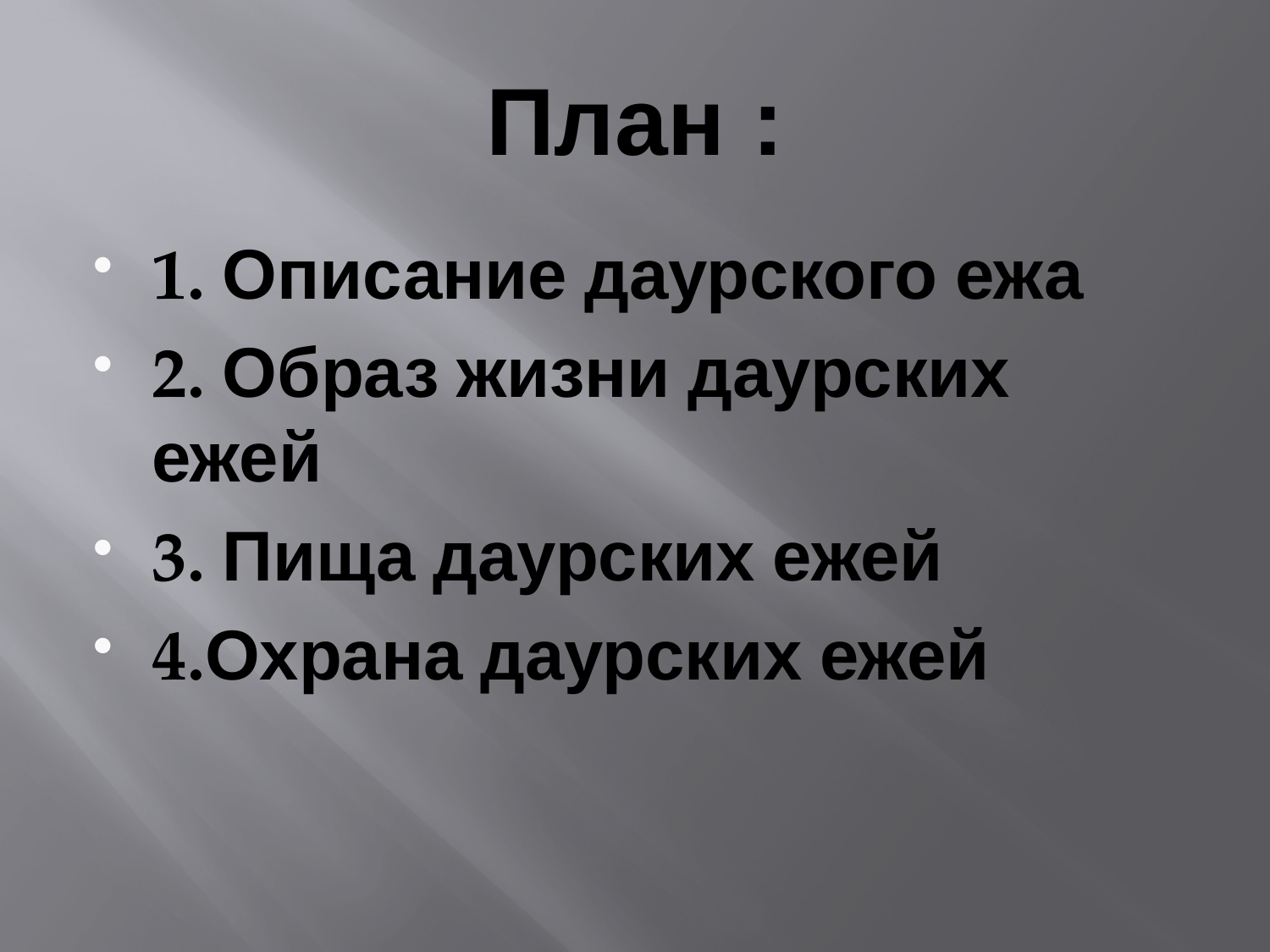

# План :
1. Описание даурского ежа
2. Образ жизни даурских ежей
3. Пища даурских ежей
4.Охрана даурских ежей